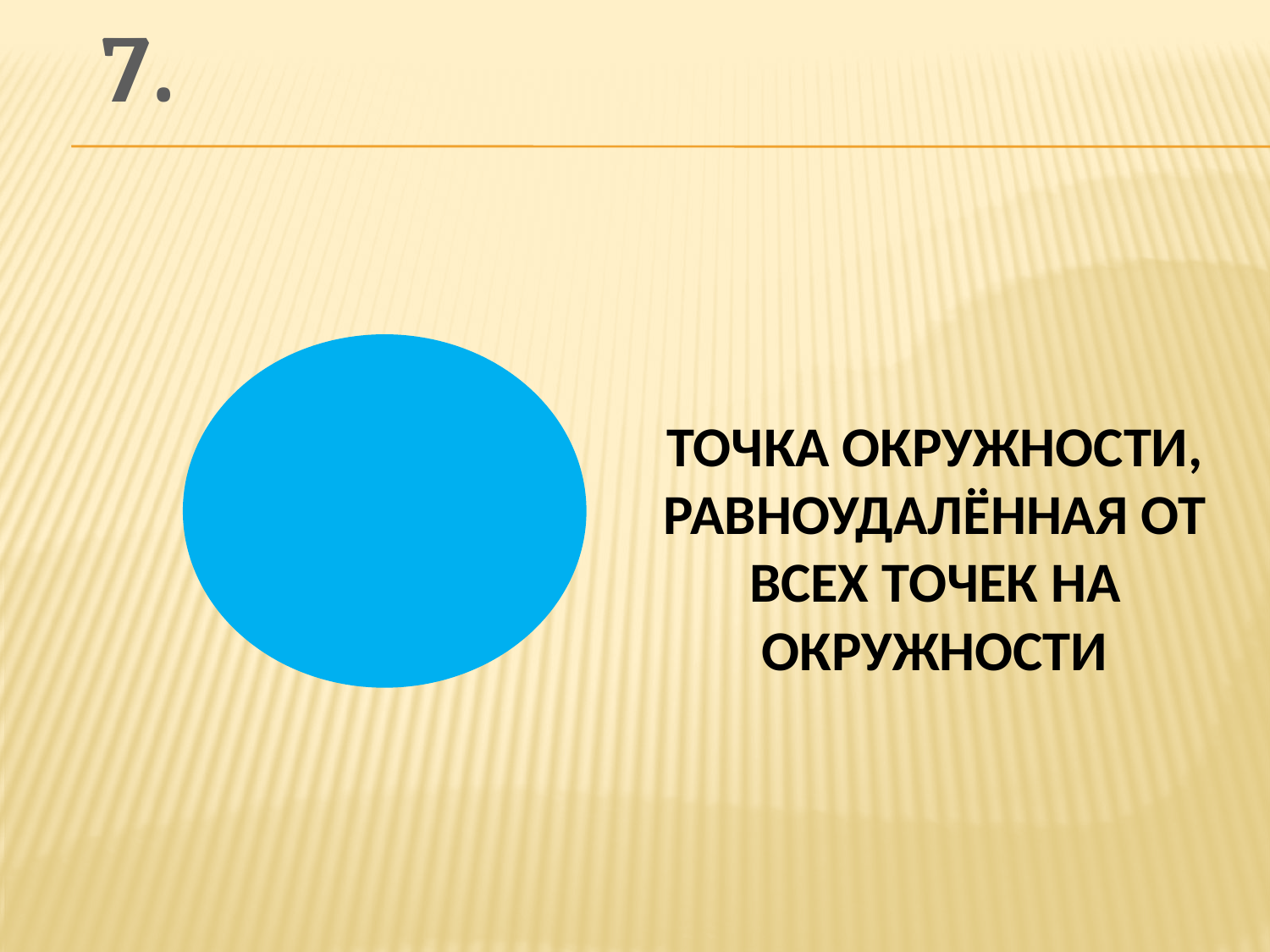

7.
# Точка окружности, равноудалённая от всех точек на окружности